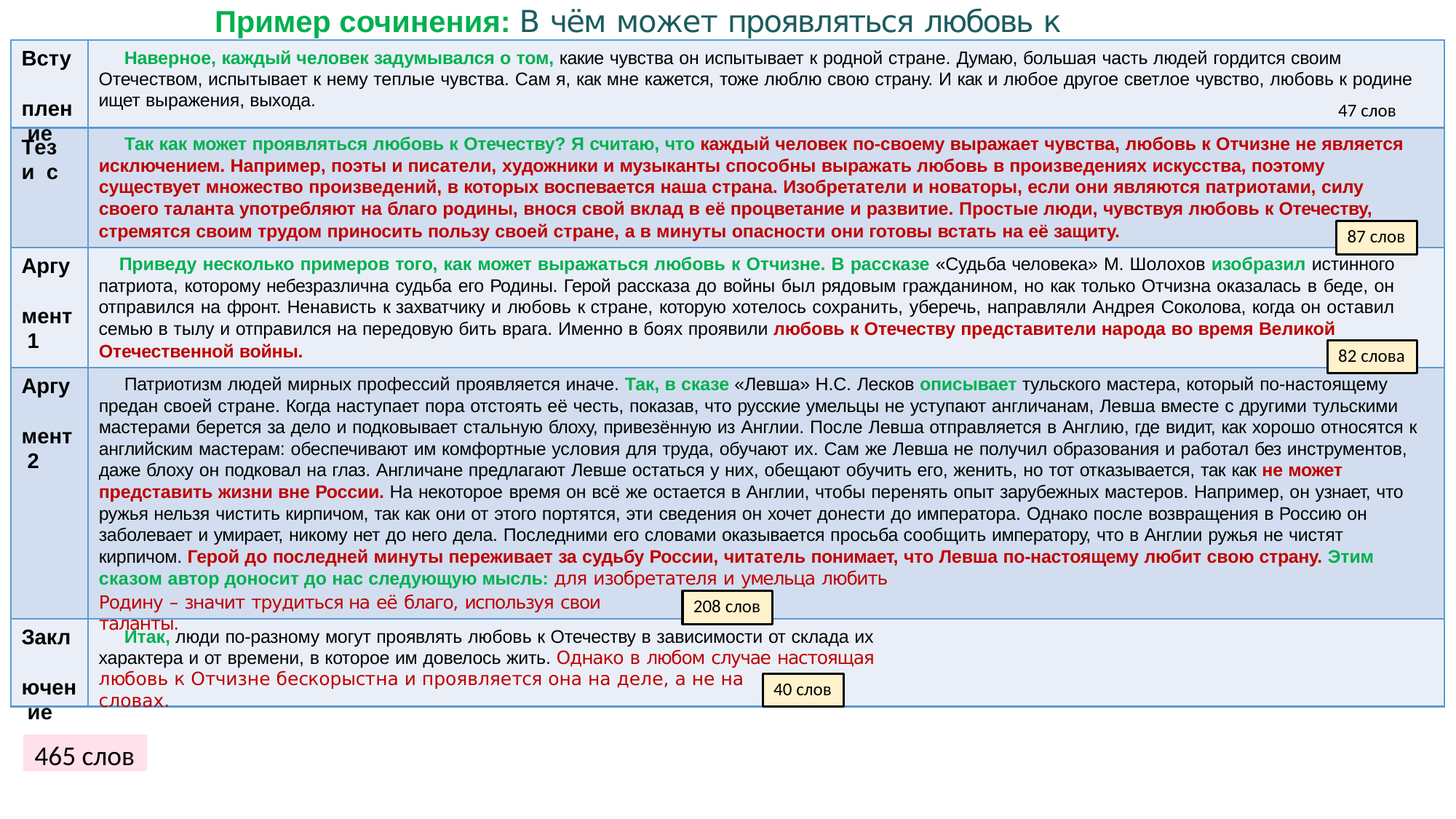

# Пример сочинения: В чём может проявляться любовь к Отечеству?

Всту  плен  ие
Наверное, каждый человек задумывался о том, какие чувства он испытывает к родной стране. Думаю, большая часть людей гордится своим  Отечеством, испытывает к нему теплые чувства. Сам я, как мне кажется, тоже люблю свою страну. И как и любое другое светлое чувство, любовь к родине
ищет выражения, выхода.
47 слов
Тези  с
Так как может проявляться любовь к Отечеству? Я считаю, что каждый человек по-своему выражает чувства, любовь к Отчизне не является  исключением. Например, поэты и писатели, художники и музыканты способны выражать любовь в произведениях искусства, поэтому  существует множество произведений, в которых воспевается наша страна. Изобретатели и новаторы, если они являются патриотами, силу  своего таланта употребляют на благо родины, внося свой вклад в её процветание и развитие. Простые люди, чувствуя любовь к Отечеству,
стремятся своим трудом приносить пользу своей стране, а в минуты опасности они готовы встать на её защиту.

87 слов
Аргу  мент  1
Приведу несколько примеров того, как может выражаться любовь к Отчизне. В рассказе «Судьба человека» М. Шолохов изобразил истинного  патриота, которому небезразлична судьба его Родины. Герой рассказа до войны был рядовым гражданином, но как только Отчизна оказалась в беде, он  отправился на фронт. Ненависть к захватчику и любовь к стране, которую хотелось сохранить, уберечь, направляли Андрея Соколова, когда он оставил  семью в тылу и отправился на передовую бить врага. Именно в боях проявили любовь к Отечеству представители народа во время Великой
Отечественной войны.

82 слова
Аргу  мент  2
Патриотизм людей мирных профессий проявляется иначе. Так, в сказе «Левша» Н.С. Лесков описывает тульского мастера, который по-настоящему  предан своей стране. Когда наступает пора отстоять её честь, показав, что русские умельцы не уступают англичанам, Левша вместе с другими тульскими  мастерами берется за дело и подковывает стальную блоху, привезённую из Англии. После Левша отправляется в Англию, где видит, как хорошо относятся к  английским мастерам: обеспечивают им комфортные условия для труда, обучают их. Сам же Левша не получил образования и работал без инструментов,  даже блоху он подковал на глаз. Англичане предлагают Левше остаться у них, обещают обучить его, женить, но тот отказывается, так как не может  представить жизни вне России. На некоторое время он всё же остается в Англии, чтобы перенять опыт зарубежных мастеров. Например, он узнает, что  ружья нельзя чистить кирпичом, так как они от этого портятся, эти сведения он хочет донести до императора. Однако после возвращения в Россию он  заболевает и умирает, никому нет до него дела. Последними его словами оказывается просьба сообщить императору, что в Англии ружья не чистят  кирпичом. Герой до последней минуты переживает за судьбу России, читатель понимает, что Левша по-настоящему любит свою страну. Этим  сказом автор доносит до нас следующую мысль: для изобретателя и умельца любить
Родину – значит трудиться на её благо, используя свои таланты.

208 слов
Закл  ючен  ие
Итак, люди по-разному могут проявлять любовь к Отечеству в зависимости от склада их  характера и от времени, в которое им довелось жить. Однако в любом случае настоящая
любовь к Отчизне бескорыстна и проявляется она на деле, а не на словах.

40 слов
465 слов